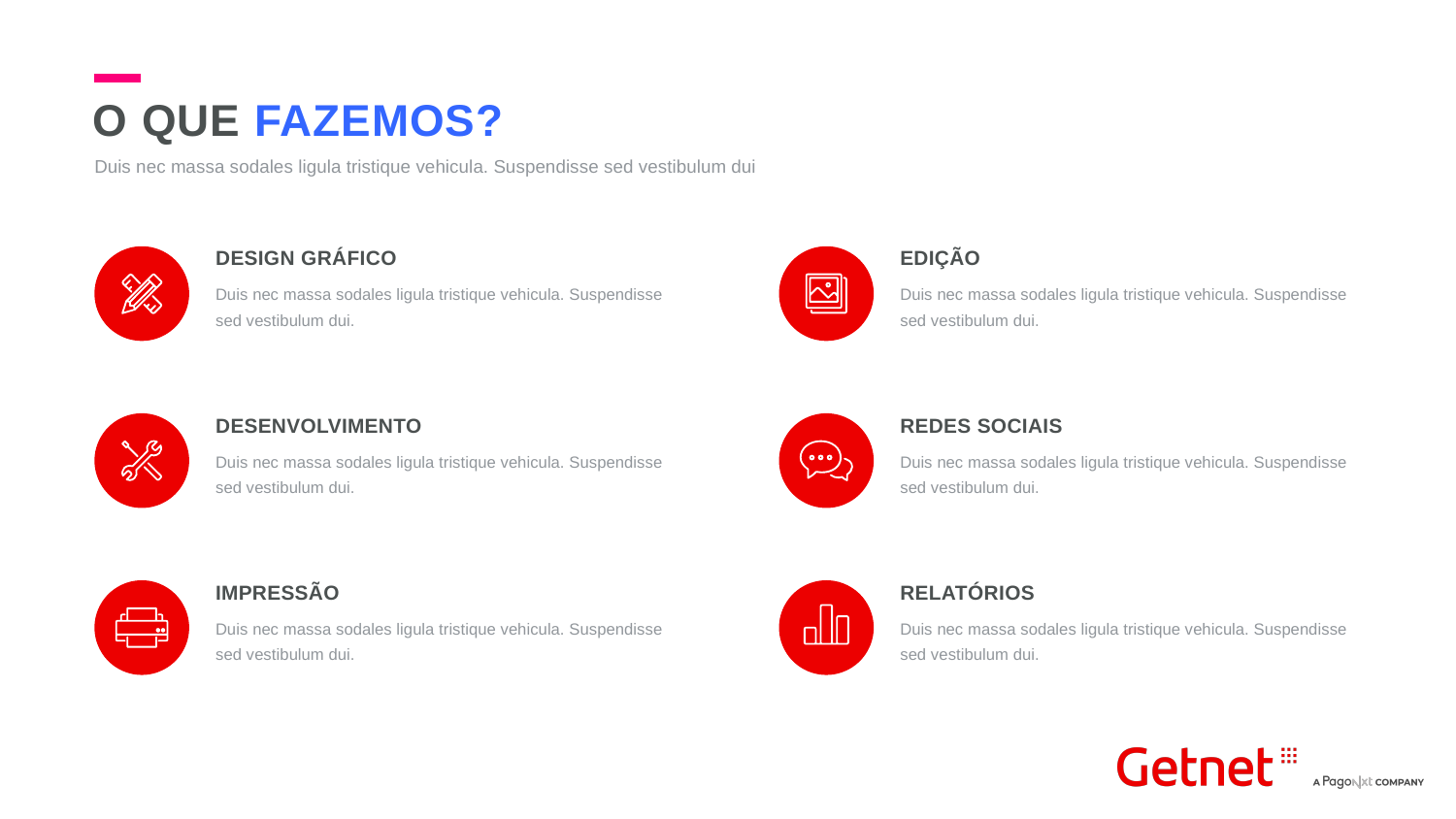

O QUE FAZEMOS?
Duis nec massa sodales ligula tristique vehicula. Suspendisse sed vestibulum dui
Design gráfico
Duis nec massa sodales ligula tristique vehicula. Suspendisse sed vestibulum dui.
edição
Duis nec massa sodales ligula tristique vehicula. Suspendisse sed vestibulum dui.

desenvolvimento
Duis nec massa sodales ligula tristique vehicula. Suspendisse sed vestibulum dui.

Redes sociais
Duis nec massa sodales ligula tristique vehicula. Suspendisse sed vestibulum dui.

impressão
Duis nec massa sodales ligula tristique vehicula. Suspendisse sed vestibulum dui.

relatórios
Duis nec massa sodales ligula tristique vehicula. Suspendisse sed vestibulum dui.